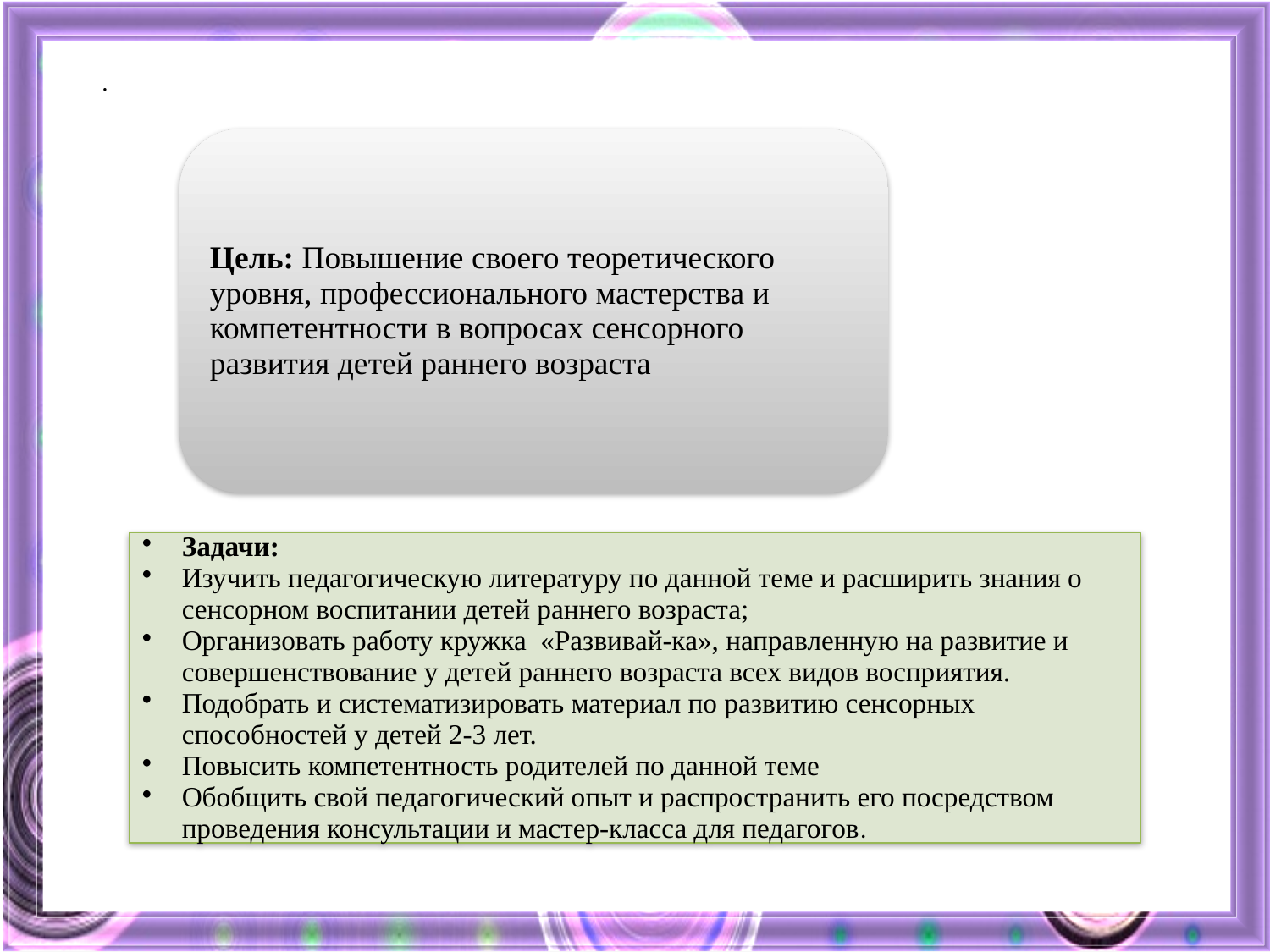

.
Цель: Повышение своего теоретического уровня, профессионального мастерства и компетентности в вопросах сенсорного развития детей раннего возраста
Изучить педагогическую литературу по данной теме и расширить знания о сенсорном воспитании детей раннего возраста;
Организовать работу кружка  «Развивай-ка», направленную на развитие и совершенствование у детей раннего возраста всех видов восприятия.
Подобрать и систематизировать материал по развитию сенсорных способностей у детей 2-3 лет.
Повысить компетентность родителей по данной теме
Обобщить свой педагогический опыт и распространить его посредством проведения консультации и мастер-класса для педагогов.
Задачи: